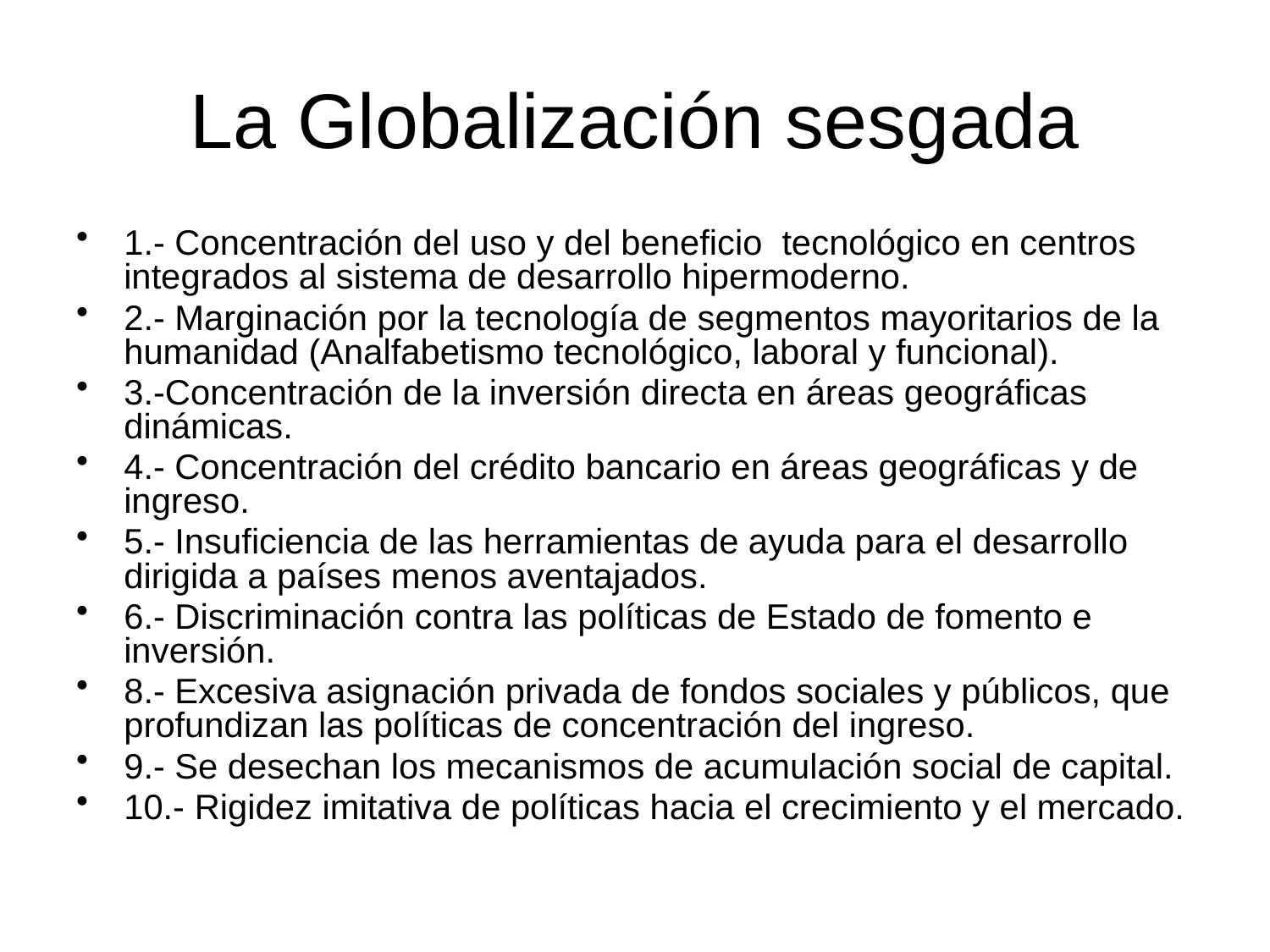

# La Globalización sesgada
1.- Concentración del uso y del beneficio  tecnológico en centros integrados al sistema de desarrollo hipermoderno.
2.- Marginación por la tecnología de segmentos mayoritarios de la humanidad (Analfabetismo tecnológico, laboral y funcional).
3.-Concentración de la inversión directa en áreas geográficas dinámicas.
4.- Concentración del crédito bancario en áreas geográficas y de ingreso.
5.- Insuficiencia de las herramientas de ayuda para el desarrollo dirigida a países menos aventajados.
6.- Discriminación contra las políticas de Estado de fomento e inversión.
8.- Excesiva asignación privada de fondos sociales y públicos, que profundizan las políticas de concentración del ingreso.
9.- Se desechan los mecanismos de acumulación social de capital.
10.- Rigidez imitativa de políticas hacia el crecimiento y el mercado.